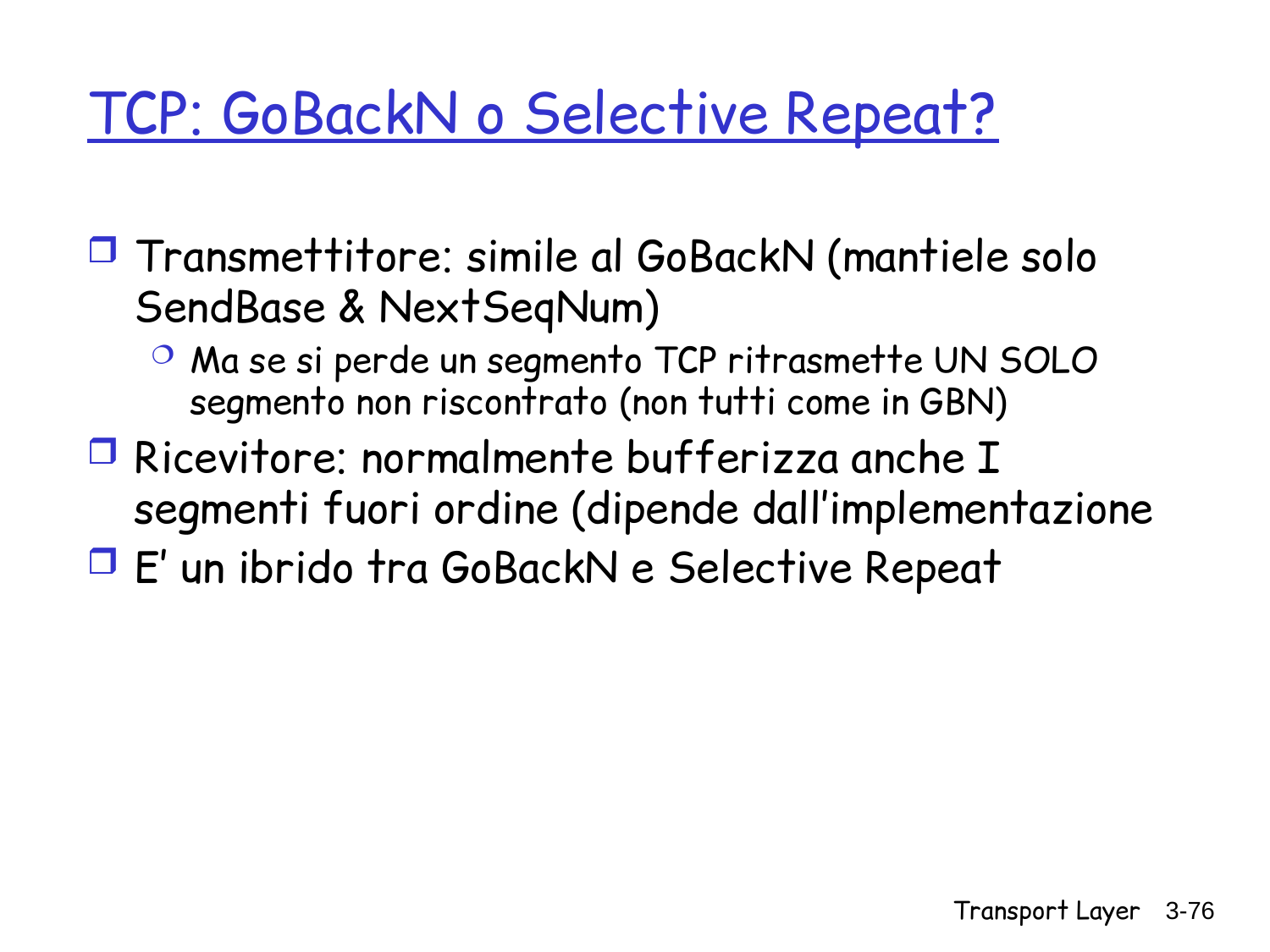

# TCP: GoBackN o Selective Repeat?
Transmettitore: simile al GoBackN (mantiele solo SendBase & NextSeqNum)
Ma se si perde un segmento TCP ritrasmette UN SOLO segmento non riscontrato (non tutti come in GBN)
Ricevitore: normalmente bufferizza anche I segmenti fuori ordine (dipende dall’implementazione
E’ un ibrido tra GoBackN e Selective Repeat
Transport Layer
3-76